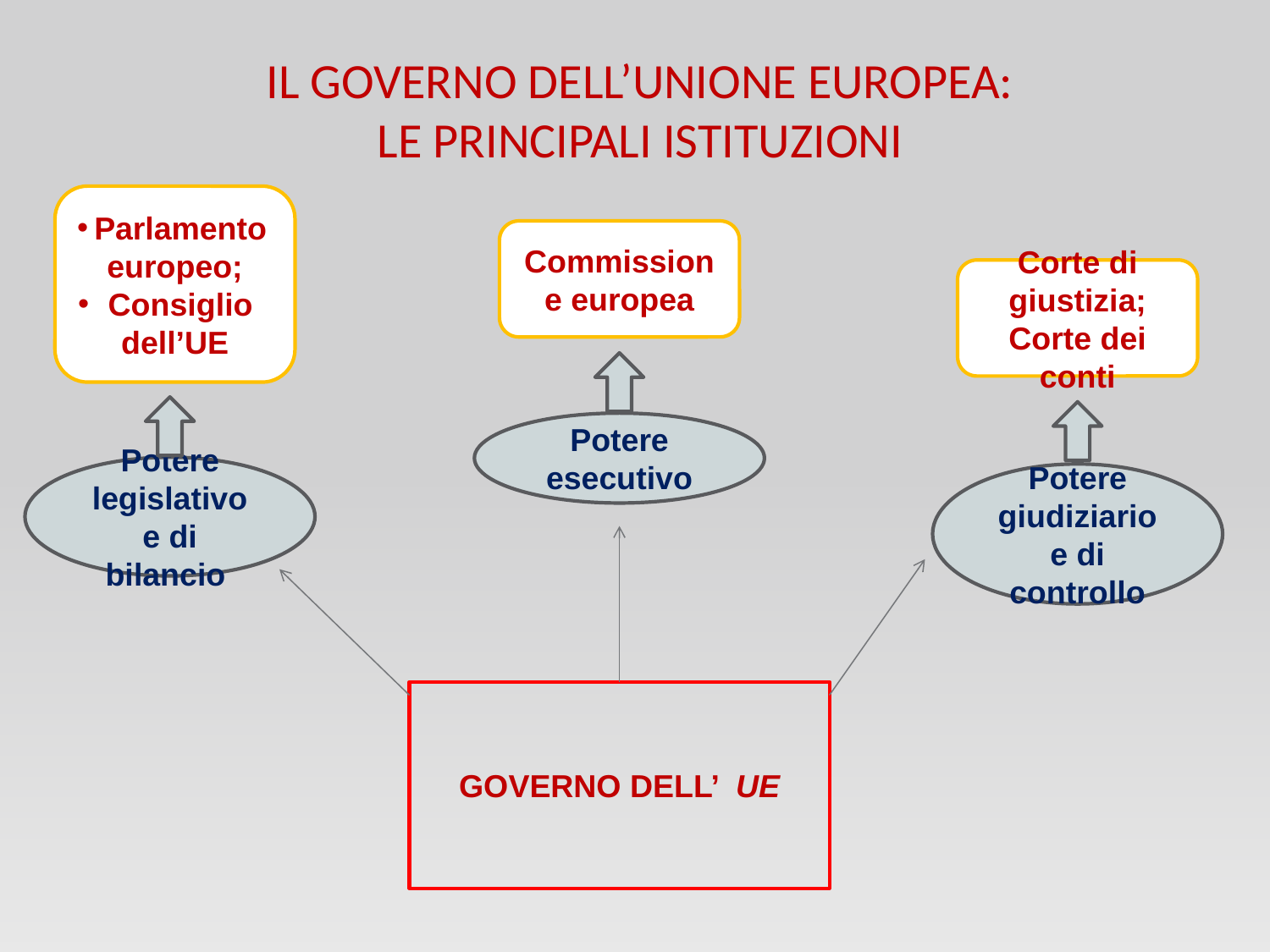

# IL GOVERNO DELL’UNIONE EUROPEA: le principali istituzioni
Parlamento europeo;
Consiglio dell’UE
Commissione europea
Corte di giustizia;
Corte dei conti

Potere esecutivo
Potere legislativo e di bilancio
Potere giudiziario e di controllo
GOVERNO DELL’  UE